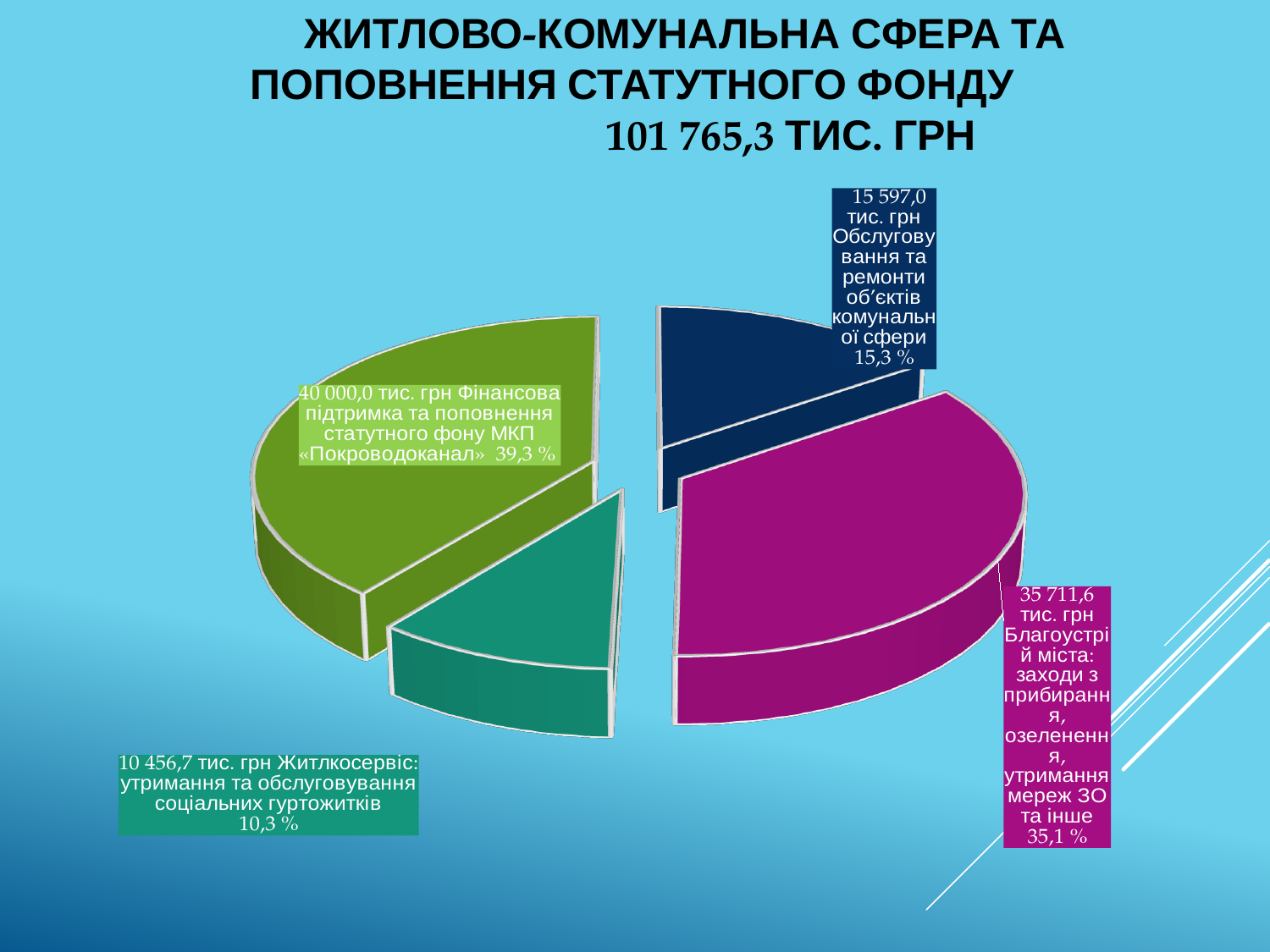

ЖИТЛОВО-КОМУНАЛЬНА СФЕРА ТА ПОПОВНЕННЯ СТАТУТНОГО ФОНДУ                               101 765,3 ТИС. ГРН

[unsupported chart]